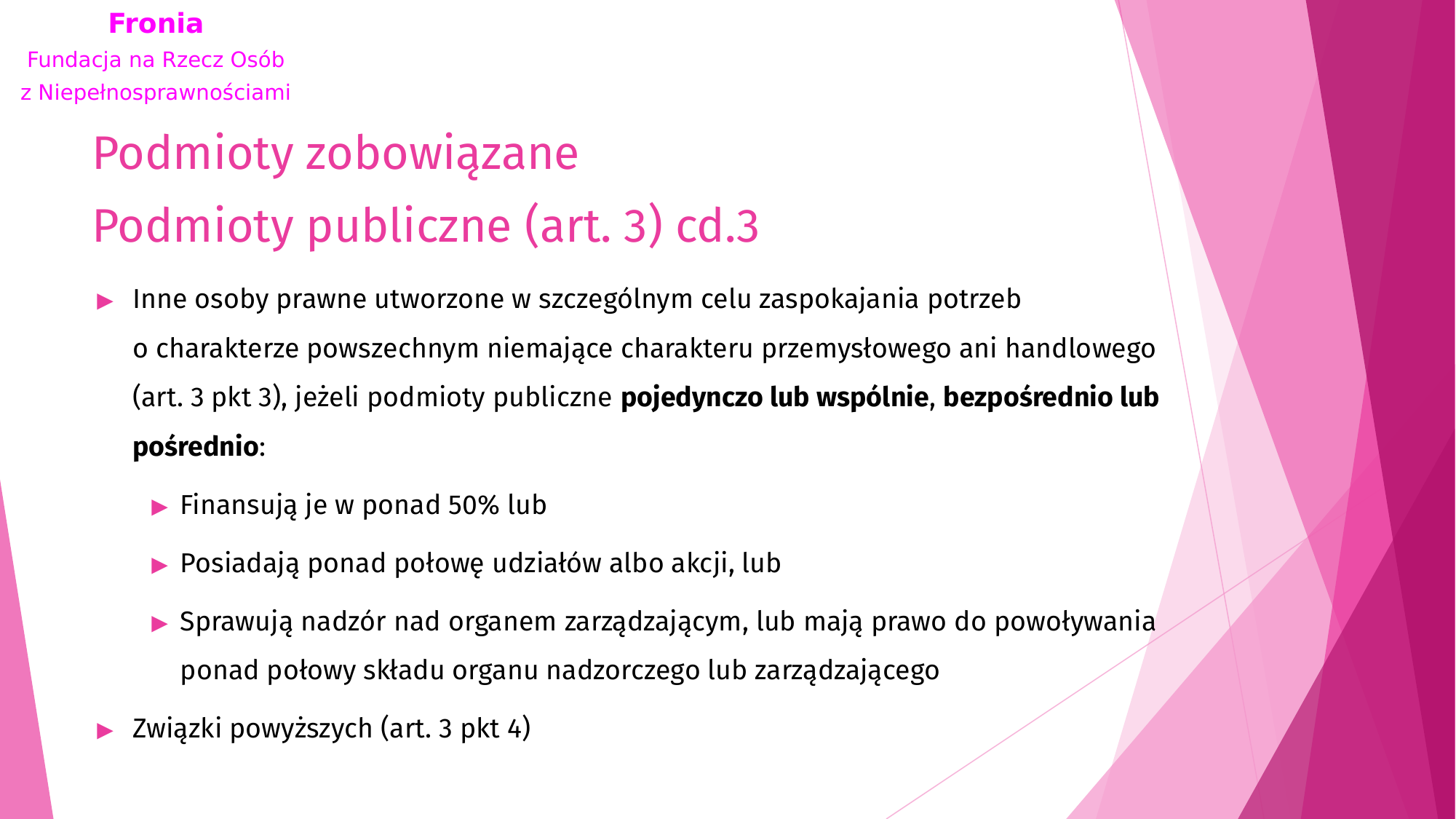

# Podmioty zobowiązane Podmioty publiczne (art. 3) cd.3
Inne osoby prawne utworzone w szczególnym celu zaspokajania potrzeb o charakterze powszechnym niemające charakteru przemysłowego ani handlowego (art. 3 pkt 3), jeżeli podmioty publiczne pojedynczo lub wspólnie, bezpośrednio lub pośrednio:
Finansują je w ponad 50% lub
Posiadają ponad połowę udziałów albo akcji, lub
Sprawują nadzór nad organem zarządzającym, lub mają prawo do powoływania ponad połowy składu organu nadzorczego lub zarządzającego
Związki powyższych (art. 3 pkt 4)